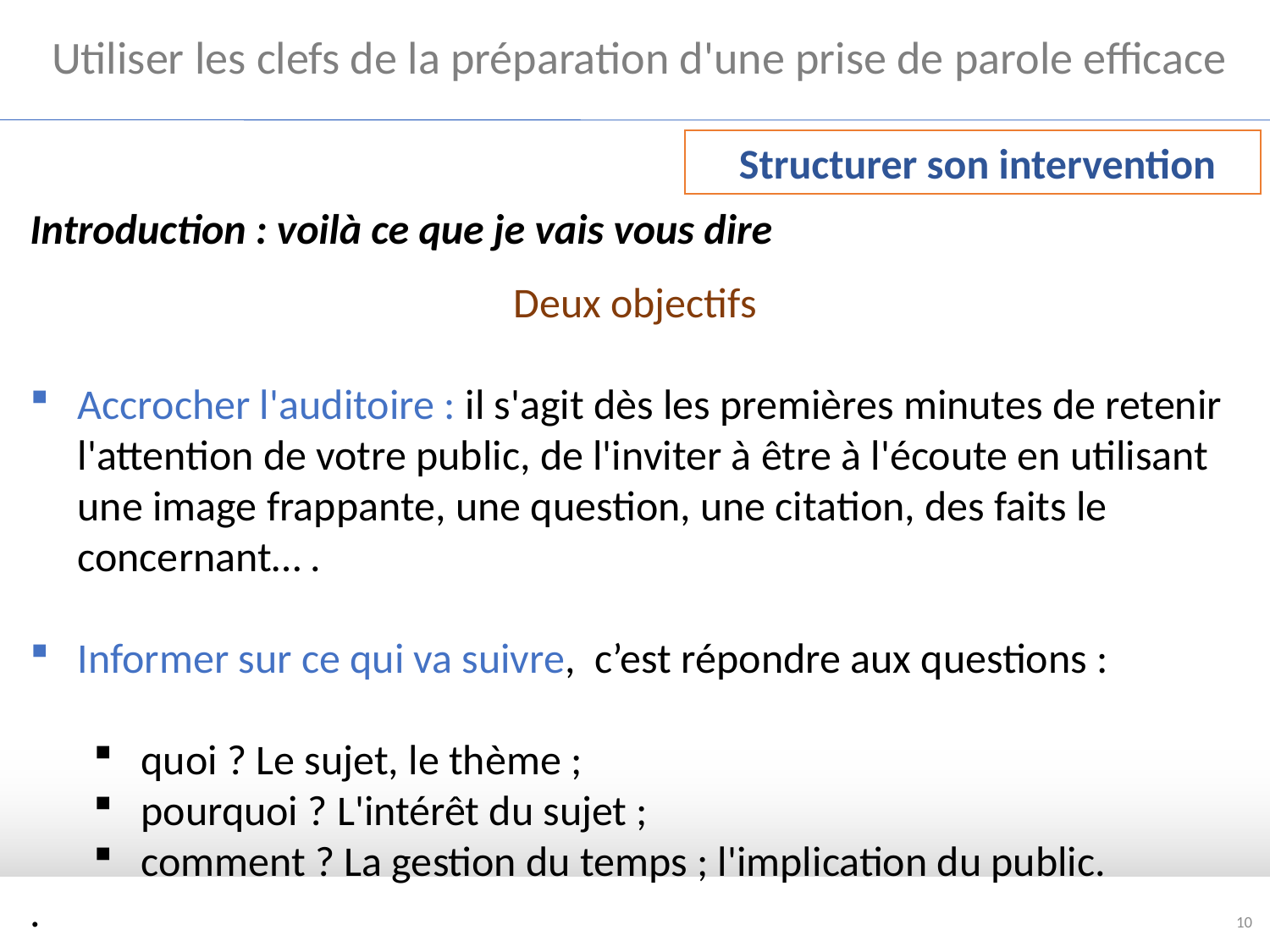

Utiliser les clefs de la préparation d'une prise de parole efficace
 Structurer son intervention
Introduction : voilà ce que je vais vous dire

Deux objectifs

Accrocher l'auditoire : il s'agit dès les premières minutes de retenir l'attention de votre public, de l'inviter à être à l'écoute en utilisant une image frappante, une question, une citation, des faits le concernant… .

Informer sur ce qui va suivre,  c’est répondre aux questions :

quoi ? Le sujet, le thème ;
pourquoi ? L'intérêt du sujet ;
comment ? La gestion du temps ; l'implication du public.
.

10